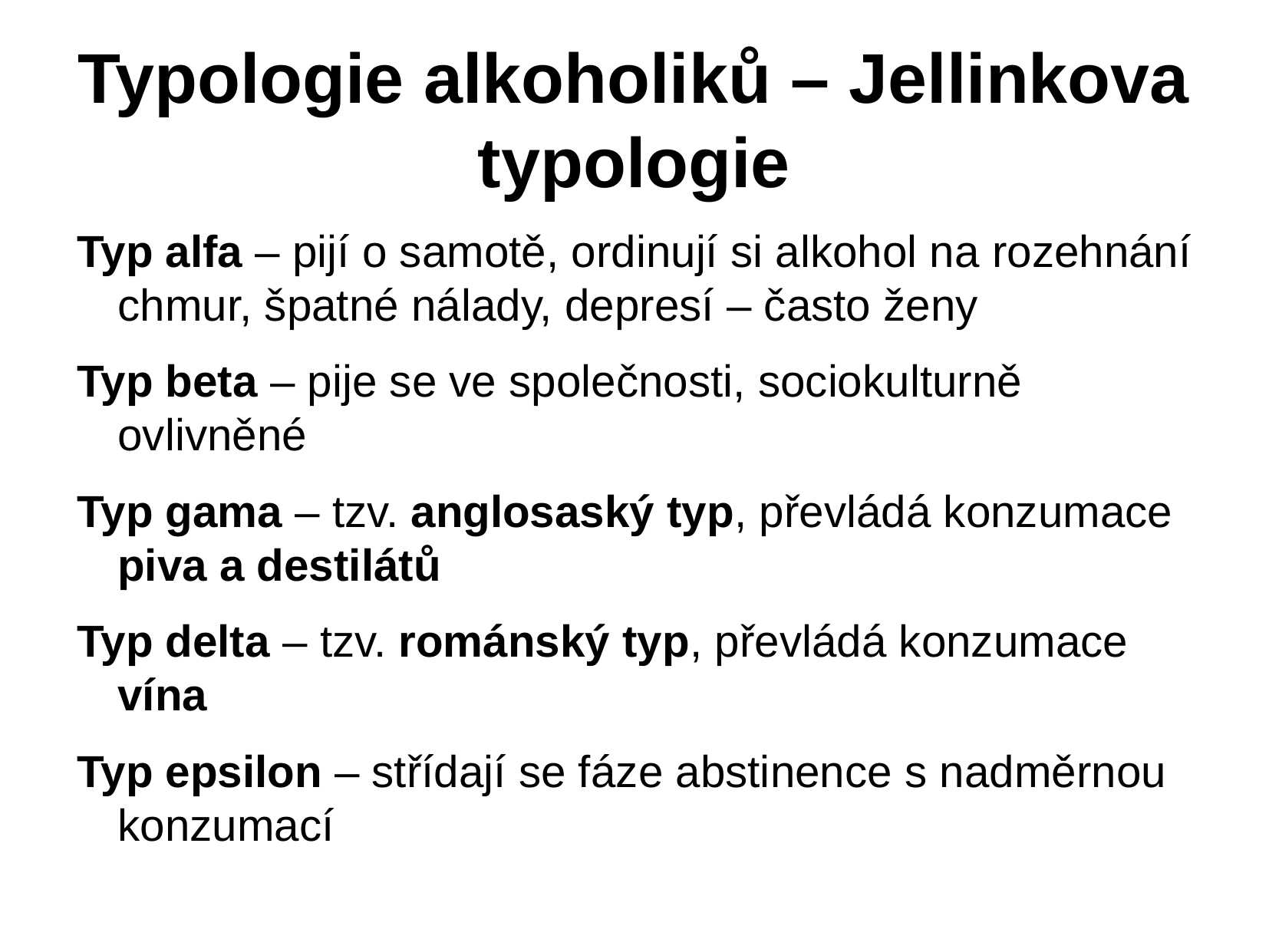

# Typologie alkoholiků – Jellinkova typologie
Typ alfa – pijí o samotě, ordinují si alkohol na rozehnání chmur, špatné nálady, depresí – často ženy
Typ beta – pije se ve společnosti, sociokulturně ovlivněné
Typ gama – tzv. anglosaský typ, převládá konzumace piva a destilátů
Typ delta – tzv. románský typ, převládá konzumace vína
Typ epsilon – střídají se fáze abstinence s nadměrnou konzumací